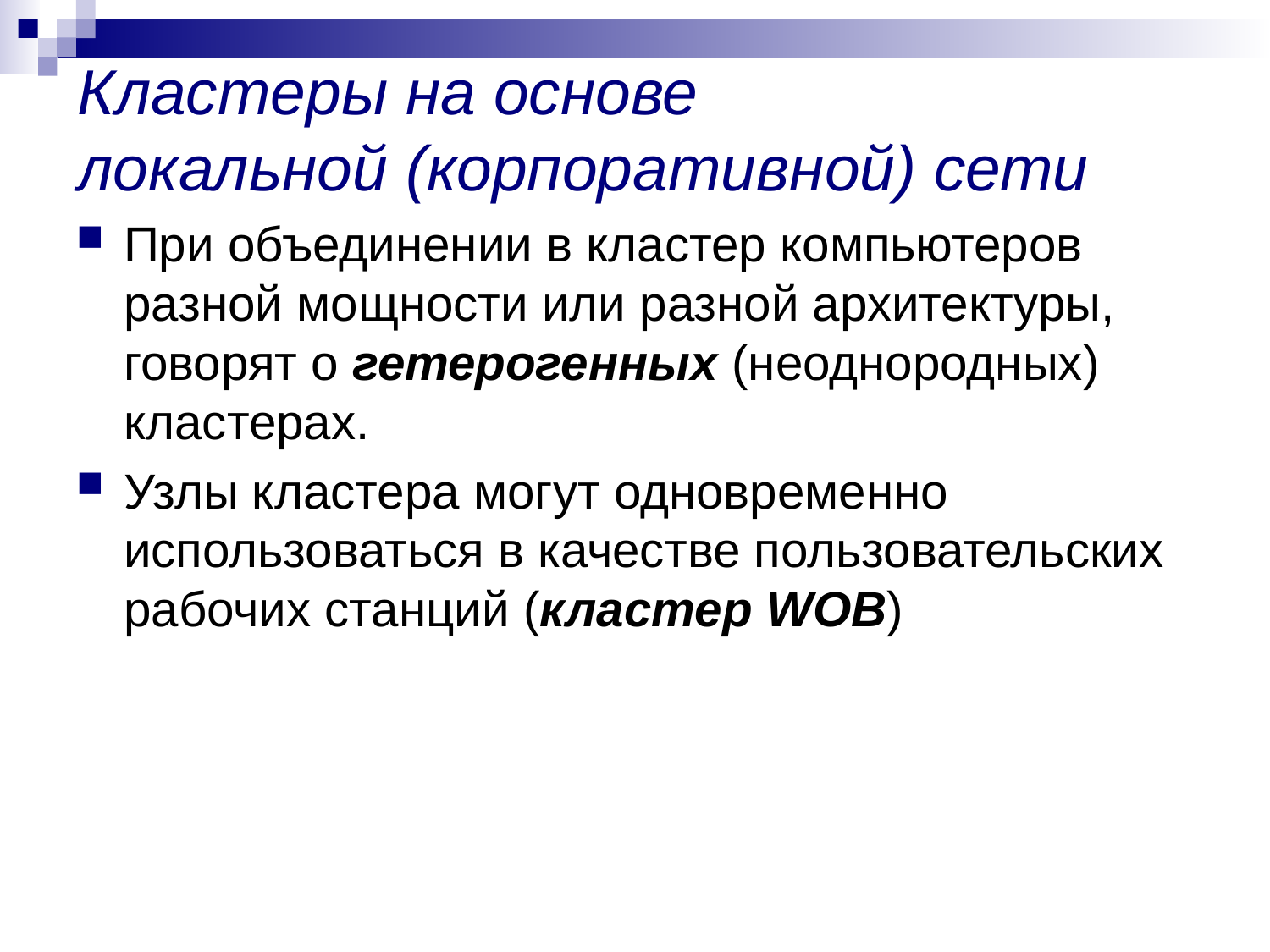

# Кластеры на основе локальной (корпоративной) сети
При объединении в кластер компьютеров разной мощности или разной архитектуры, говорят о гетерогенных (неоднородных) кластерах.
Узлы кластера могут одновременно использоваться в качестве пользовательских рабочих станций (кластер WOB)